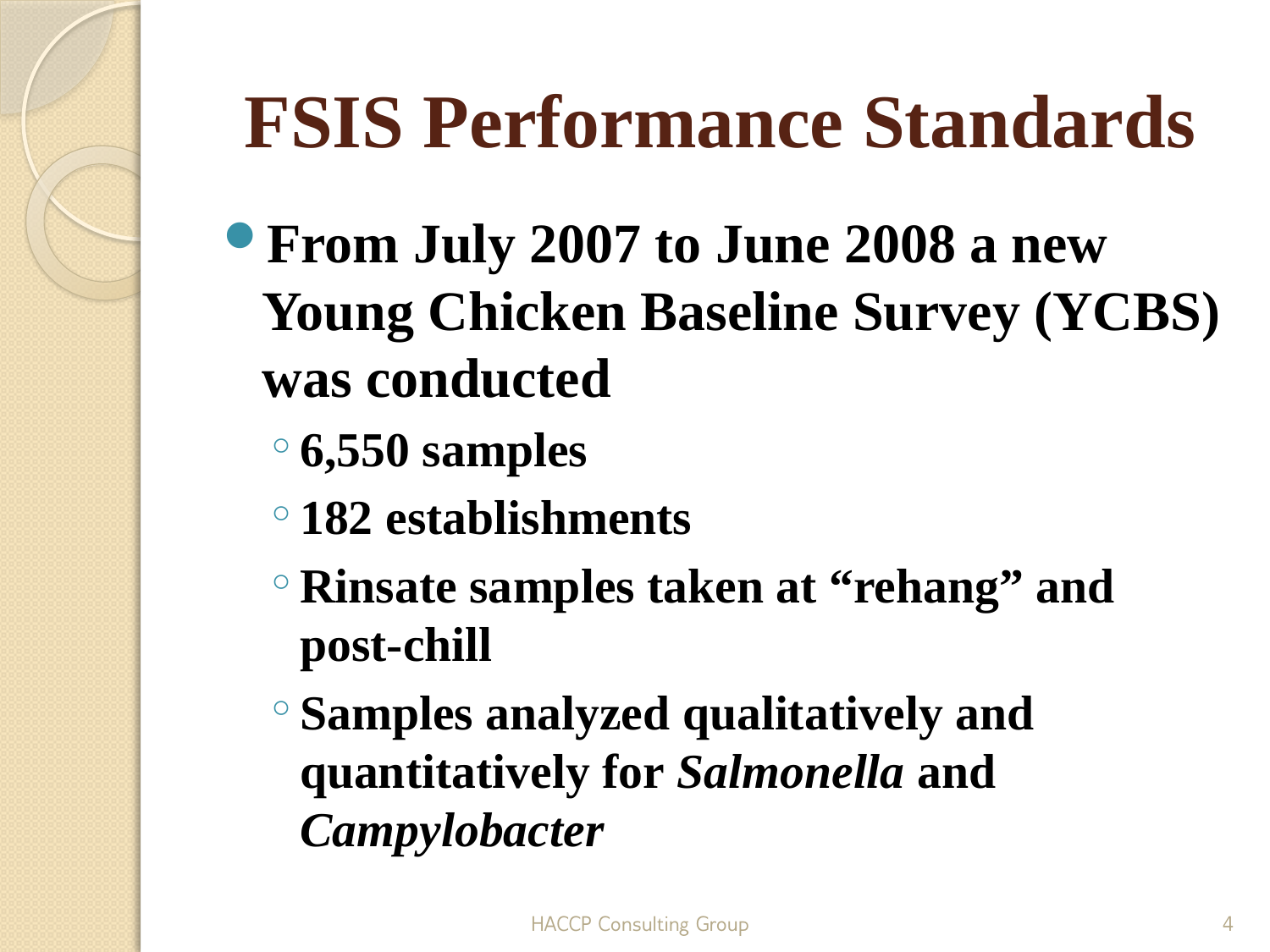

# FSIS Performance Standards
From July 2007 to June 2008 a new Young Chicken Baseline Survey (YCBS) was conducted
6,550 samples
182 establishments
Rinsate samples taken at “rehang” and post-chill
Samples analyzed qualitatively and quantitatively for Salmonella and Campylobacter
HACCP Consulting Group
4